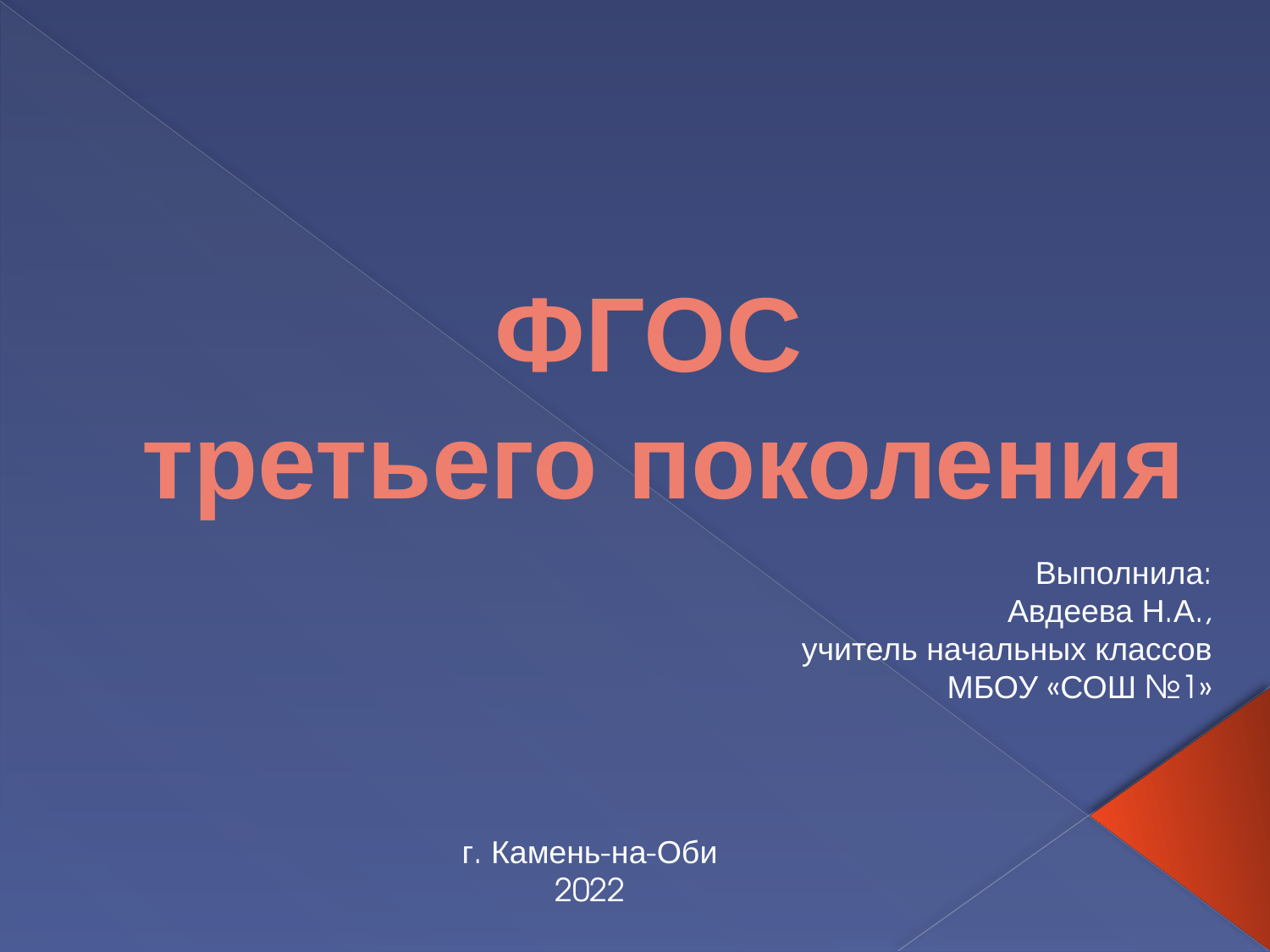

# ФГОС третьего поколения
Выполнила:
Авдеева Н.А.,
учитель начальных классов
МБОУ «СОШ №1»
г. Камень-на-Оби
2022